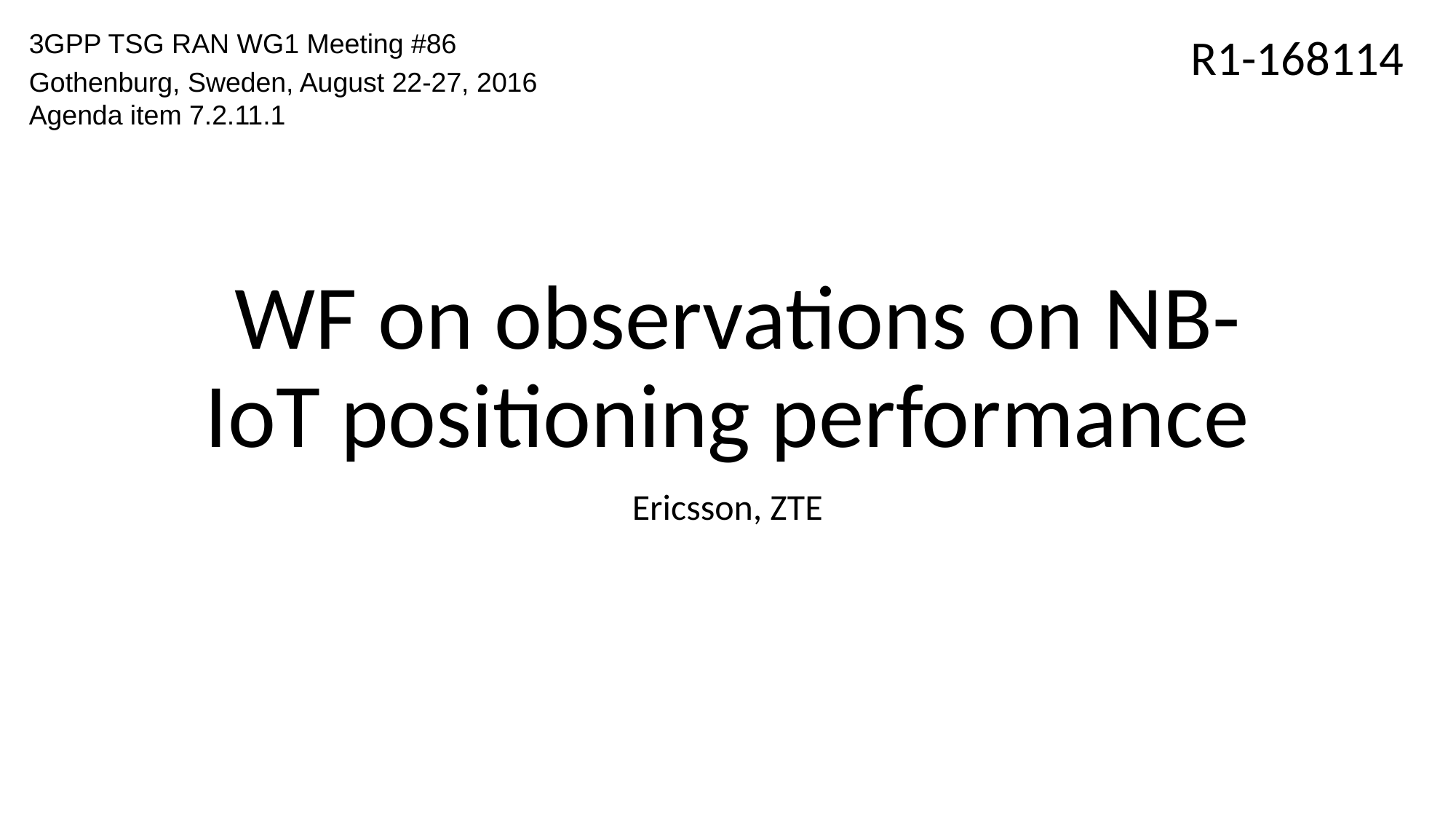

3GPP TSG RAN WG1 Meeting #86
Gothenburg, Sweden, August 22-27, 2016
Agenda item 7.2.11.1
R1-168114
# WF on observations on NB-IoT positioning performance
Ericsson, ZTE